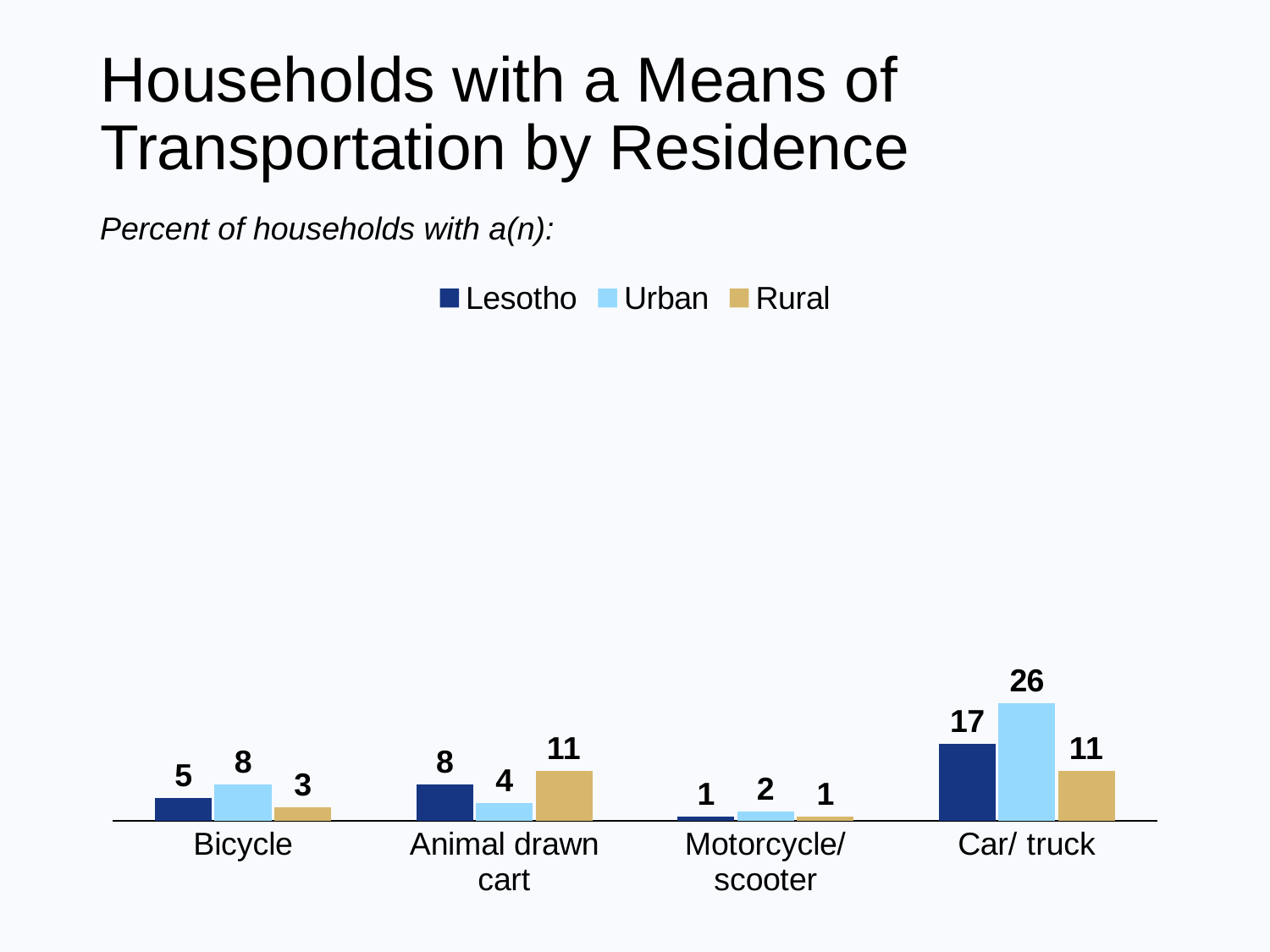

# Households with a Means of Transportation by Residence
Percent of households with a(n):

### Chart

| Category | Lesotho | Urban | Rural |
|---|---|---|---|
| Bicycle | 5.0 | 8.0 | 3.0 |
| Animal drawn cart | 8.0 | 4.0 | 11.0 |
| Motorcycle/ scooter | 1.0 | 2.0 | 1.0 |
| Car/ truck | 17.0 | 26.0 | 11.0 |